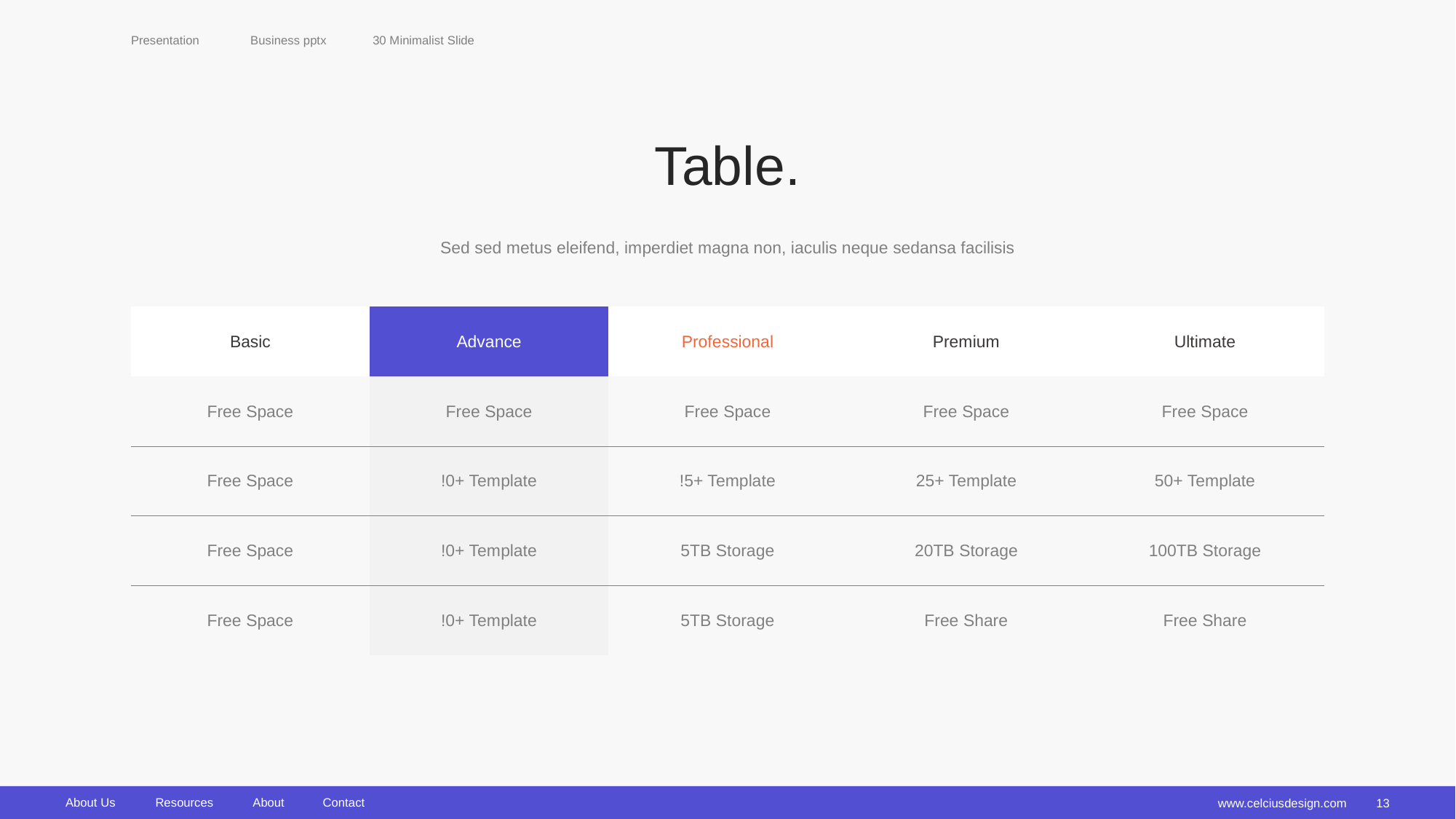

Presentation
Business pptx
30 Minimalist Slide
Table.
Sed sed metus eleifend, imperdiet magna non, iaculis neque sedansa facilisis
| Basic | Advance | Professional | Premium | Ultimate |
| --- | --- | --- | --- | --- |
| Free Space | Free Space | Free Space | Free Space | Free Space |
| Free Space | !0+ Template | !5+ Template | 25+ Template | 50+ Template |
| Free Space | !0+ Template | 5TB Storage | 20TB Storage | 100TB Storage |
| Free Space | !0+ Template | 5TB Storage | Free Share | Free Share |
www.celciusdesign.com
13
About Us
Resources
About
Contact